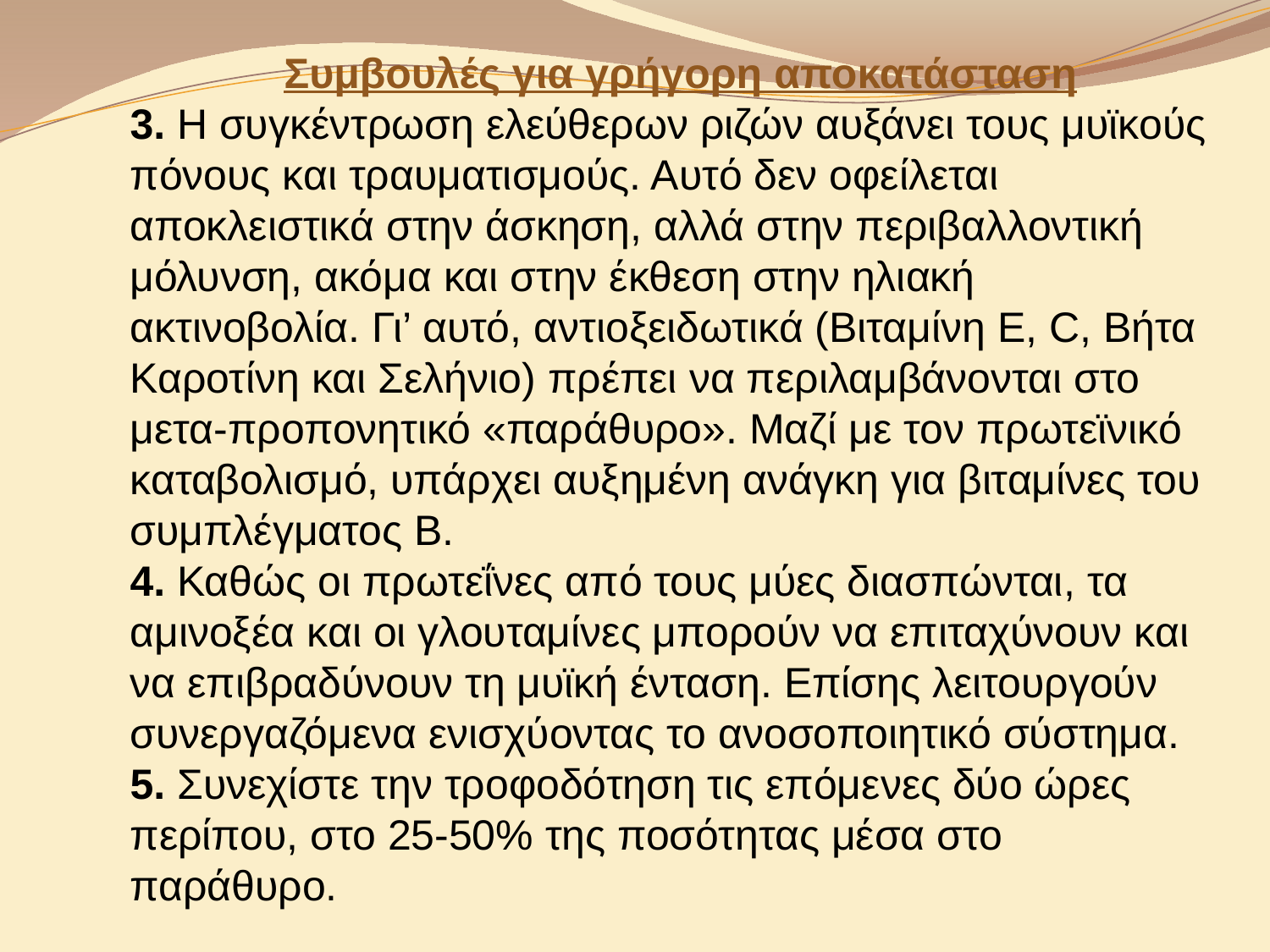

Συμβουλές για γρήγορη αποκατάσταση
3. Η συγκέντρωση ελεύθερων ριζών αυξάνει τους μυϊκούς πόνους και τραυματισμούς. Αυτό δεν οφείλεται αποκλειστικά στην άσκηση, αλλά στην περιβαλλοντική μόλυνση, ακόμα και στην έκθεση στην ηλιακή ακτινοβολία. Γι’ αυτό, αντιοξειδωτικά (Βιταμίνη Ε, C, Βήτα Καροτίνη και Σελήνιο) πρέπει να περιλαμβάνονται στο μετα-προπονητικό «παράθυρο». Μαζί με τον πρωτεϊνικό καταβολισμό, υπάρχει αυξημένη ανάγκη για βιταμίνες του συμπλέγματος Β.
4. Καθώς οι πρωτεΐνες από τους μύες διασπώνται, τα αμινοξέα και οι γλουταμίνες μπορούν να επιταχύνουν και να επιβραδύνουν τη μυϊκή ένταση. Επίσης λειτουργούν συνεργαζόμενα ενισχύοντας το ανοσοποιητικό σύστημα.
5. Συνεχίστε την τροφοδότηση τις επόμενες δύο ώρες περίπου, στο 25-50% της ποσότητας μέσα στο παράθυρο.